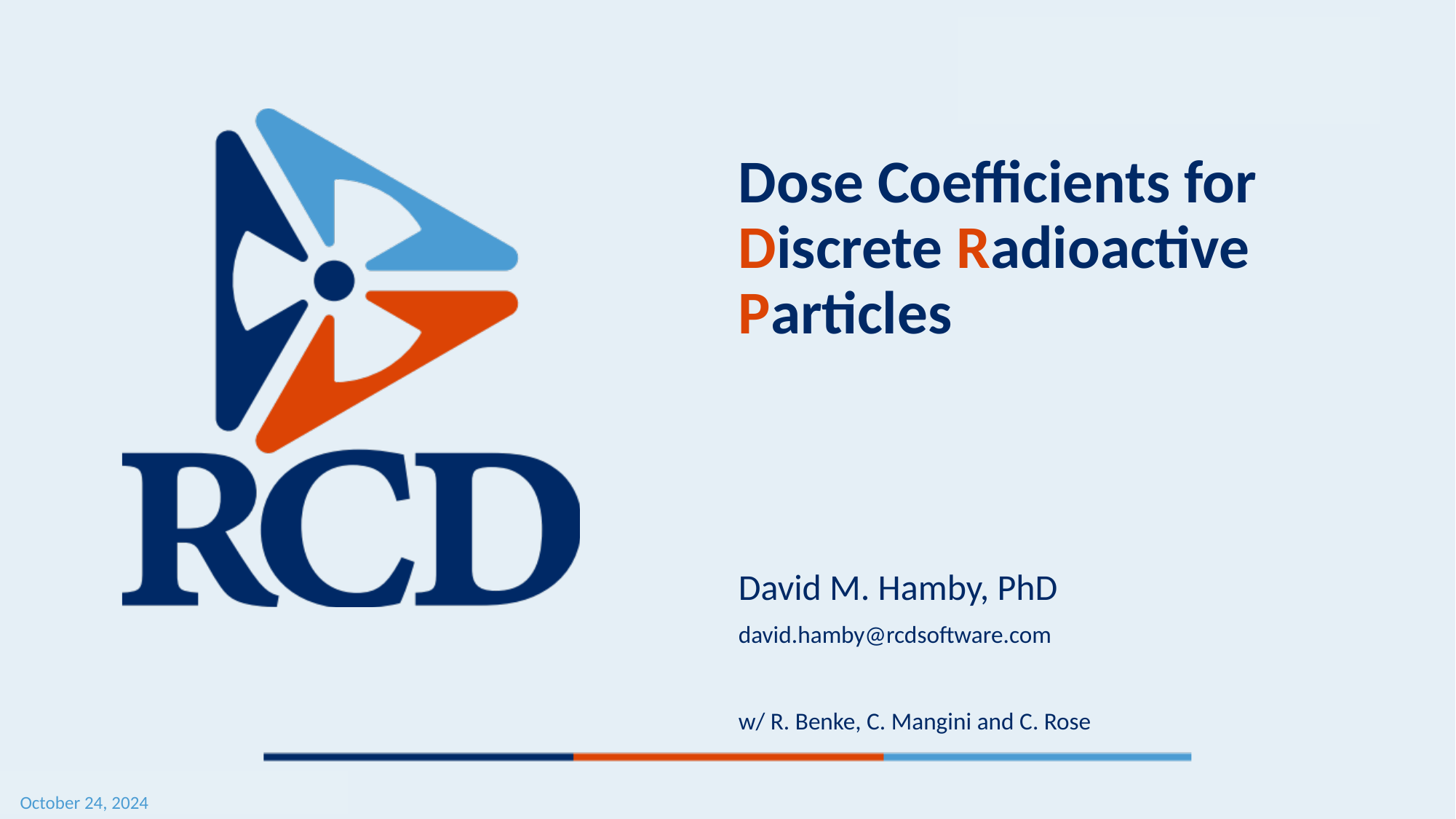

# Dose Coefficients for Discrete Radioactive Particles
David M. Hamby, PhD
david.hamby@rcdsoftware.com

w/ R. Benke, C. Mangini and C. Rose
October 24, 2024